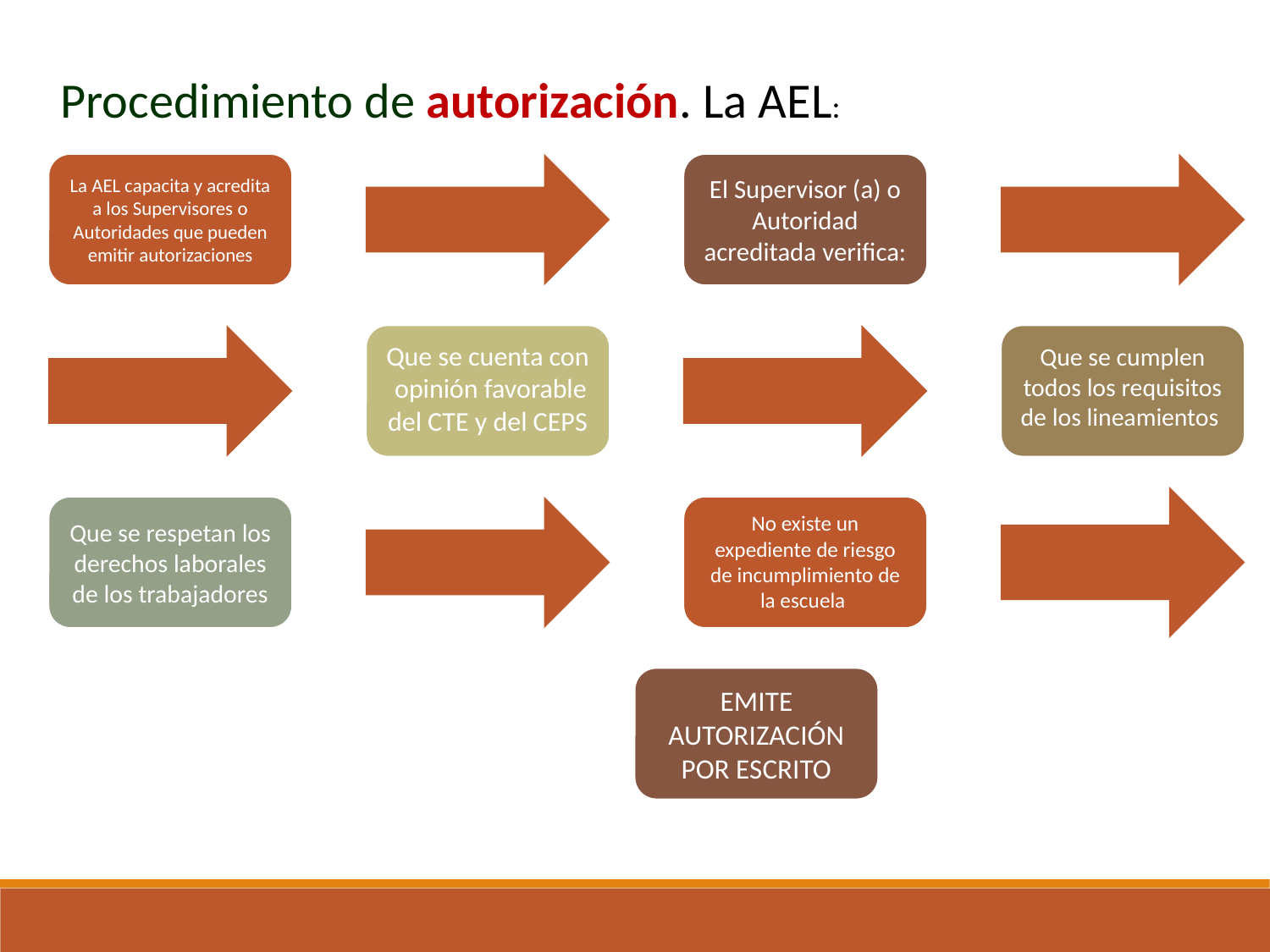

Procedimiento de autorización. La AEL:

La AEL capacita y acredita a los Supervisores o Autoridades que pueden emitir autorizaciones
El Supervisor (a) o Autoridad acreditada verifica:
Que se cumplen todos los requisitos de los lineamientos
Que se cuenta con  opinión favorable del CTE y del CEPS
Que se respetan los derechos laborales de los trabajadores
No existe un expediente de riesgo de incumplimiento de la escuela
EMITE AUTORIZACIÓN POR ESCRITO